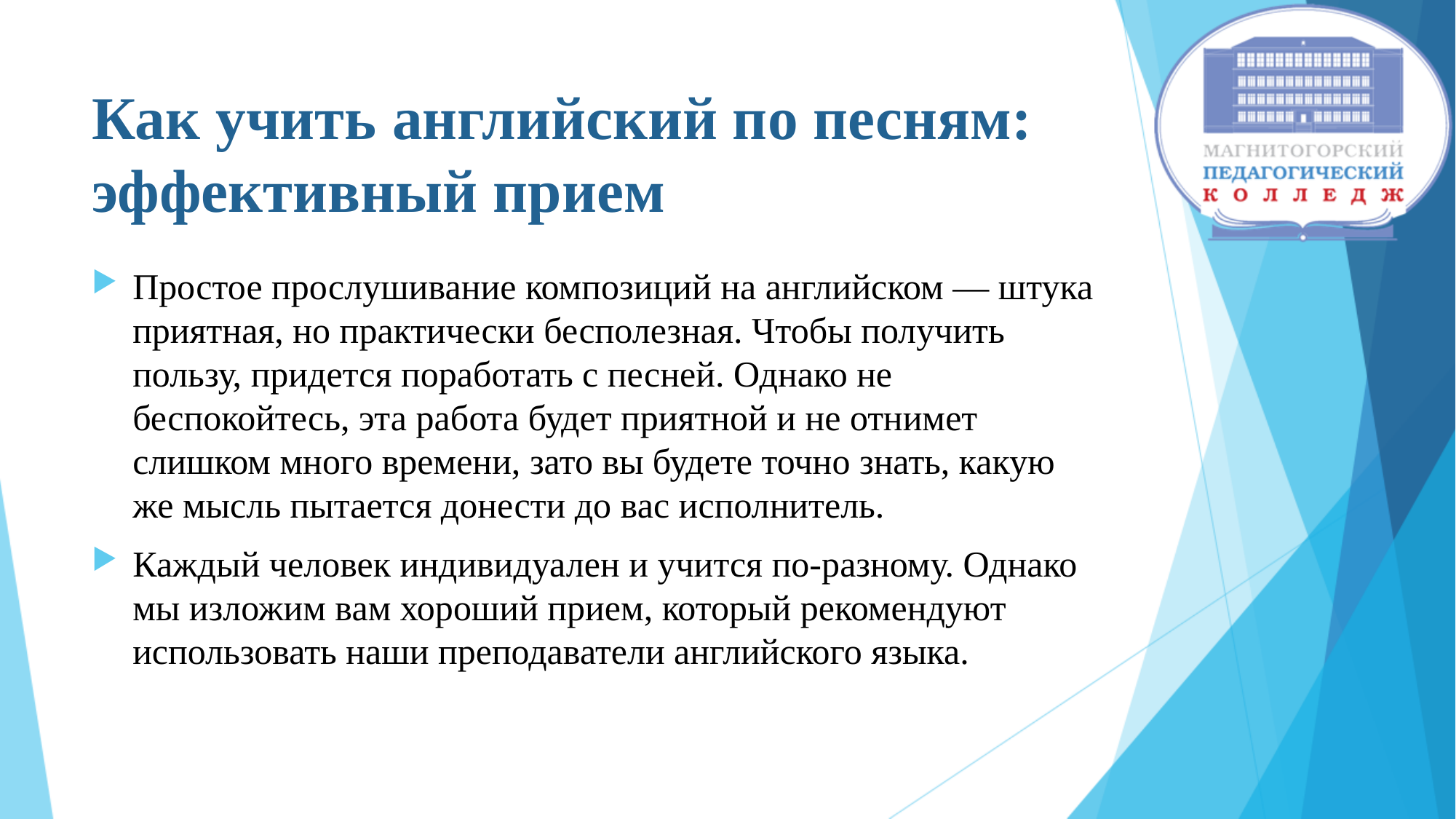

# Как учить английский по песням: эффективный прием
Простое прослушивание композиций на английском — штука приятная, но практически бесполезная. Чтобы получить пользу, придется поработать с песней. Однако не беспокойтесь, эта работа будет приятной и не отнимет слишком много времени, зато вы будете точно знать, какую же мысль пытается донести до вас исполнитель.
Каждый человек индивидуален и учится по-разному. Однако мы изложим вам хороший прием, который рекомендуют использовать наши преподаватели английского языка.